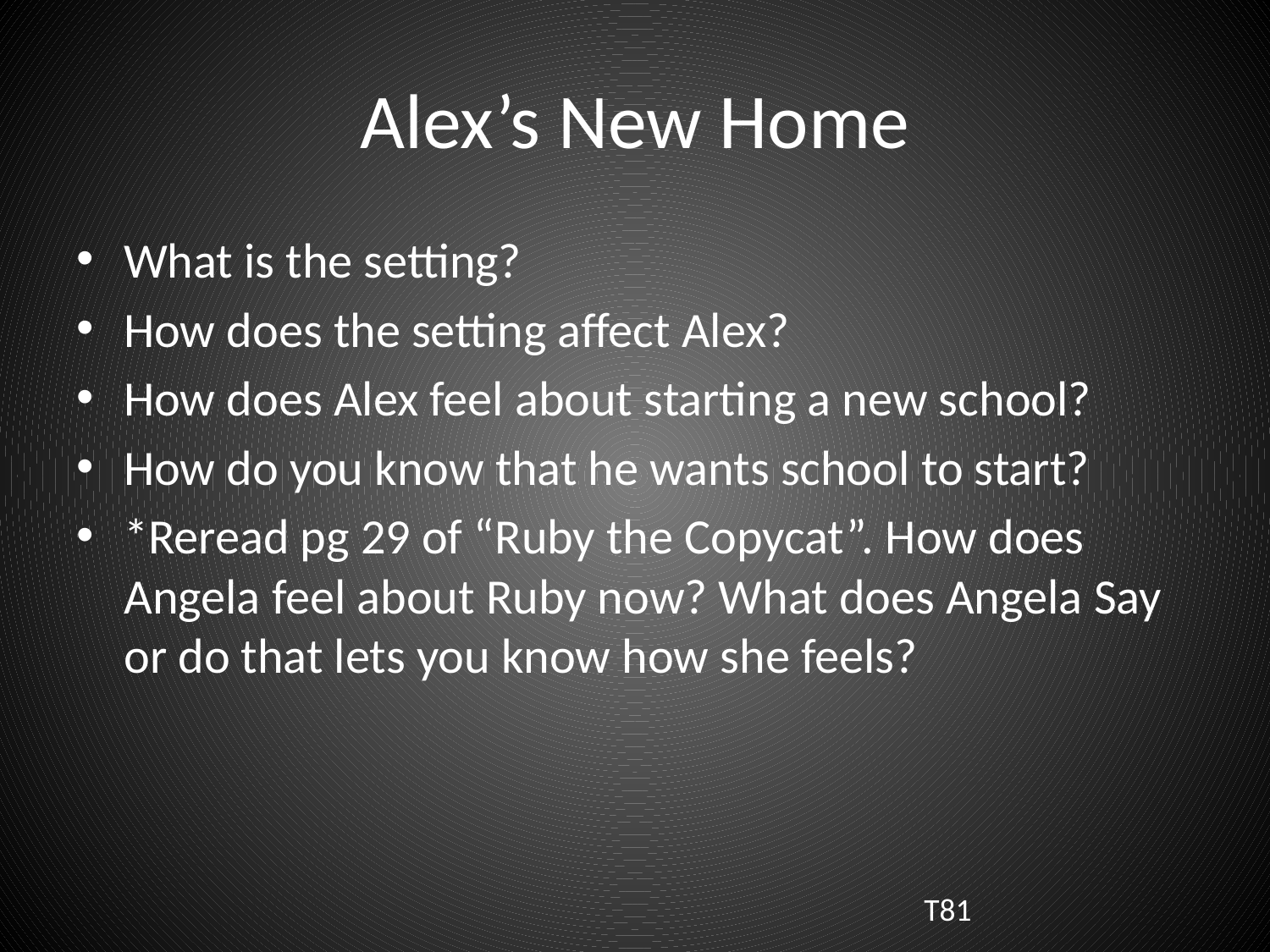

# Alex’s New Home
What is the setting?
How does the setting affect Alex?
How does Alex feel about starting a new school?
How do you know that he wants school to start?
*Reread pg 29 of “Ruby the Copycat”. How does Angela feel about Ruby now? What does Angela Say or do that lets you know how she feels?
T81